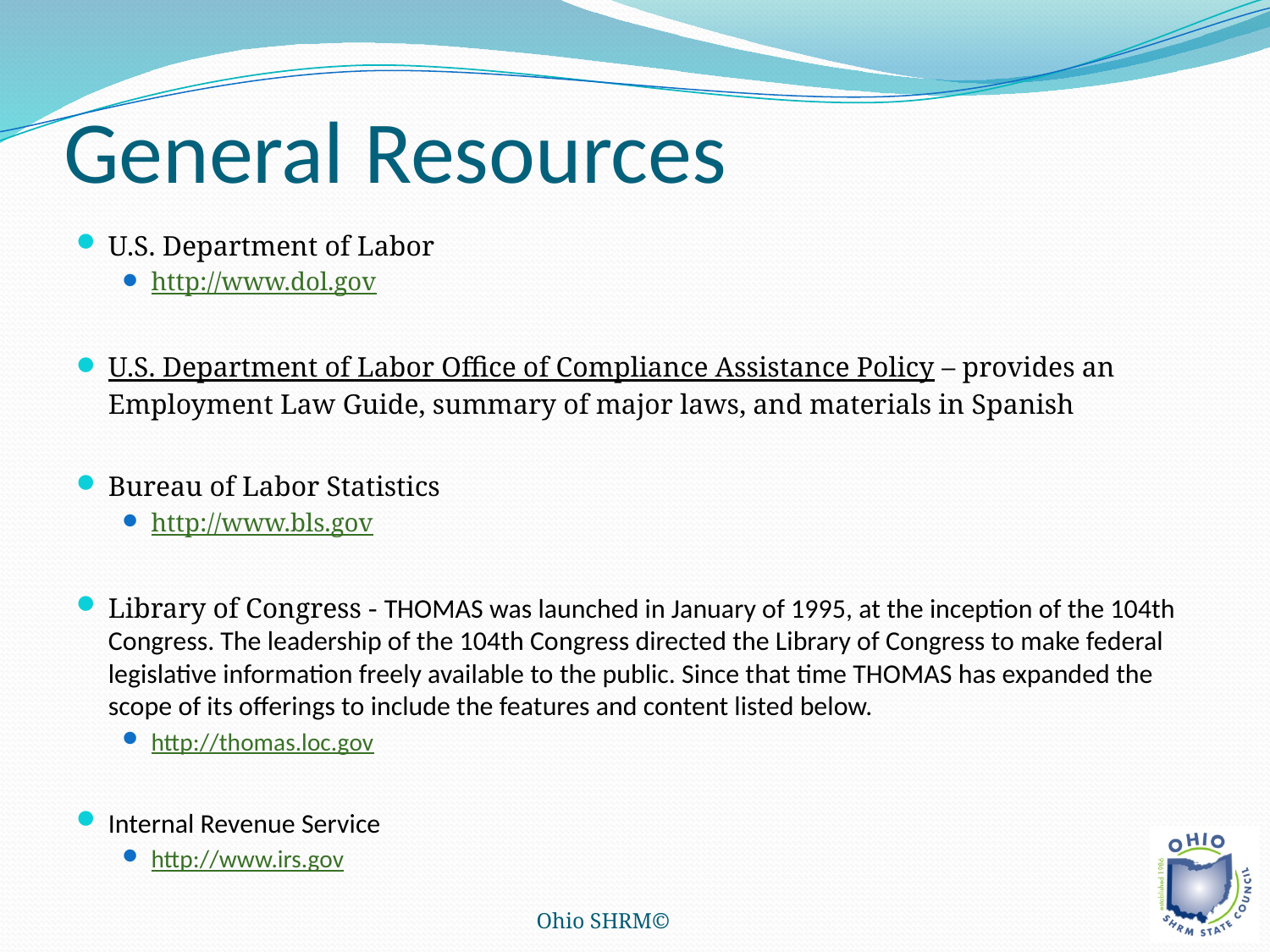

# General Resources
U.S. Department of Labor
http://www.dol.gov

U.S. Department of Labor Office of Compliance Assistance Policy – provides an Employment Law Guide, summary of major laws, and materials in Spanish

Bureau of Labor Statistics
http://www.bls.gov

Library of Congress - THOMAS was launched in January of 1995, at the inception of the 104th Congress. The leadership of the 104th Congress directed the Library of Congress to make federal legislative information freely available to the public. Since that time THOMAS has expanded the scope of its offerings to include the features and content listed below.
http://thomas.loc.gov

Internal Revenue Service
http://www.irs.gov

Ohio SHRM©